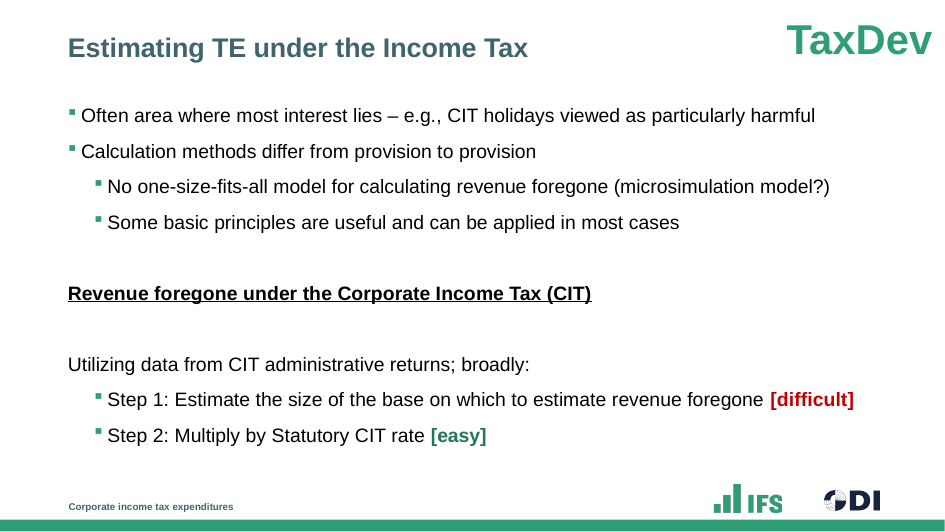

# Estimating TE under the Income Tax
Often area where most interest lies – e.g., CIT holidays viewed as particularly harmful
Calculation methods differ from provision to provision
No one-size-fits-all model for calculating revenue foregone (microsimulation model?)
Some basic principles are useful and can be applied in most cases

Revenue foregone under the Corporate Income Tax (CIT)

Utilizing data from CIT administrative returns; broadly:
Step 1: Estimate the size of the base on which to estimate revenue foregone [difficult]
Step 2: Multiply by Statutory CIT rate [easy]

Corporate income tax expenditures